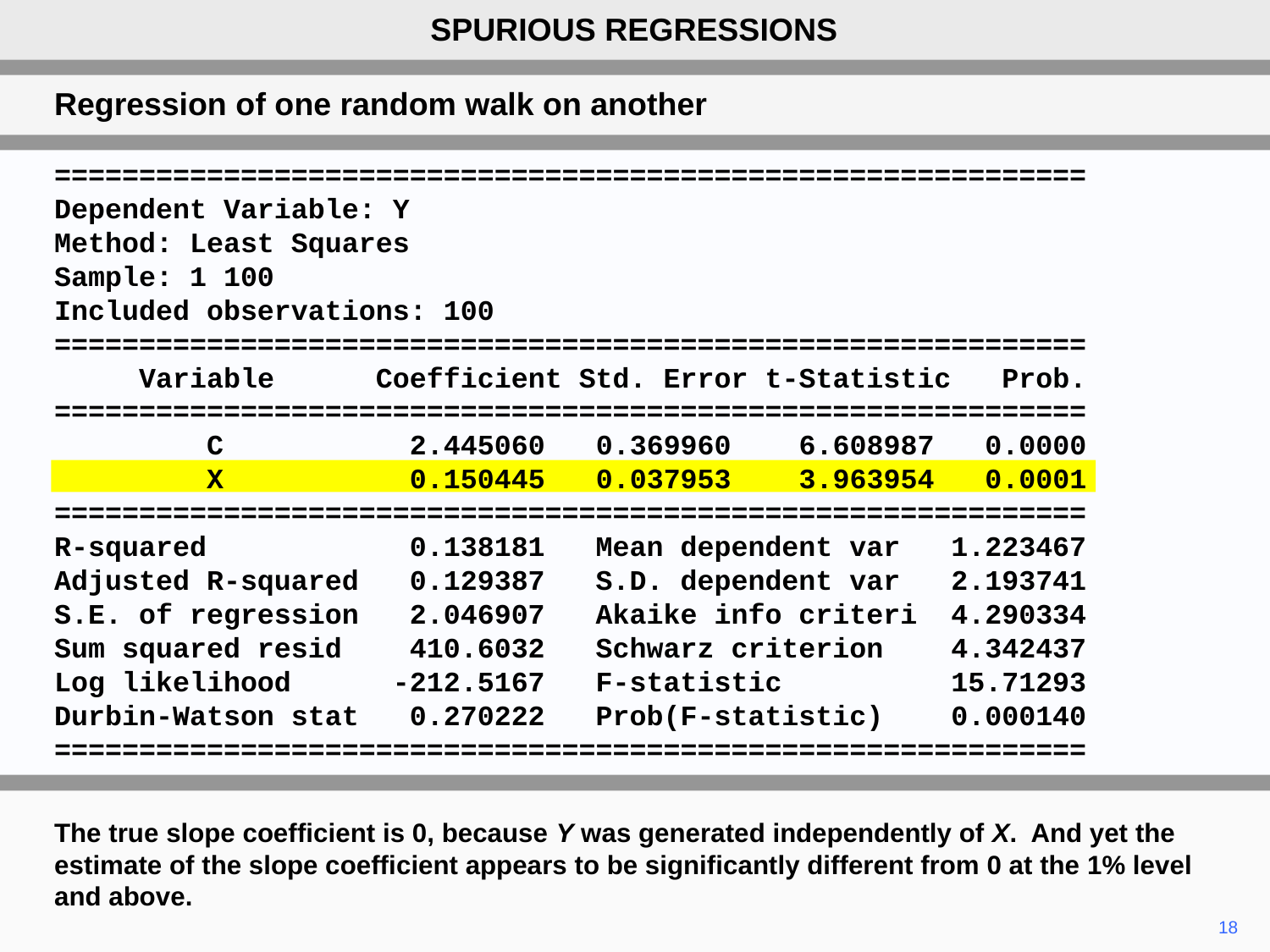

SPURIOUS REGRESSIONS

Regression of one random walk on another

=============================================================
Dependent Variable: Y
Method: Least Squares
Sample: 1 100
Included observations: 100
=============================================================
     Variable      Coefficient Std. Error t-Statistic   Prob.
=============================================================
         C           2.445060   0.369960    6.608987   0.0000
         X           0.150445   0.037953    3.963954   0.0001
=============================================================
R-squared            0.138181   Mean dependent var   1.223467
Adjusted R-squared   0.129387   S.D. dependent var   2.193741
S.E. of regression   2.046907   Akaike info criteri  4.290334
Sum squared resid    410.6032   Schwarz criterion    4.342437
Log likelihood      -212.5167   F-statistic          15.71293
Durbin-Watson stat   0.270222   Prob(F-statistic)    0.000140
=============================================================

The true slope coefficient is 0, because Y was generated independently of X.  And yet the estimate of the slope coefficient appears to be significantly different from 0 at the 1% level and above.
18